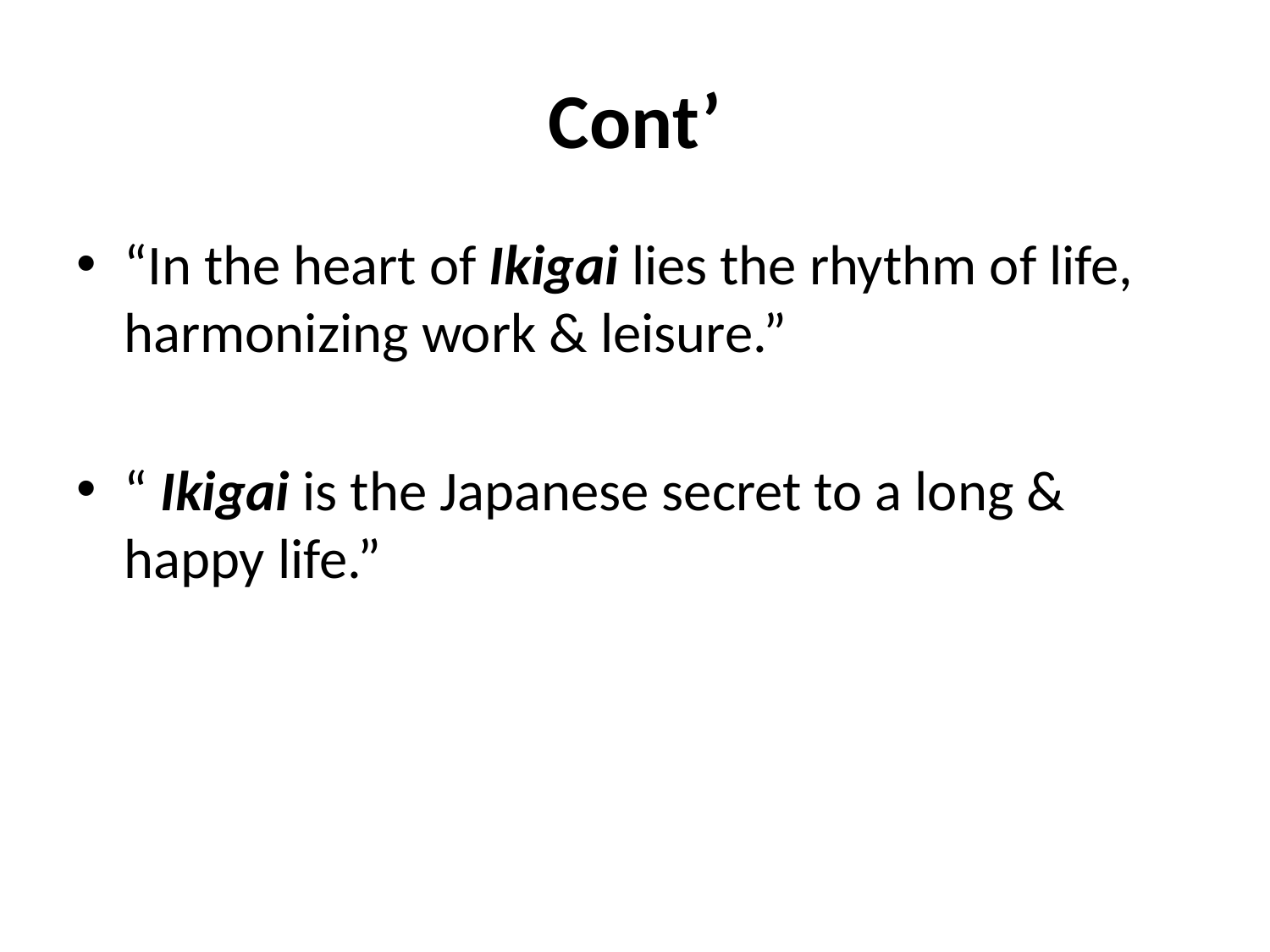

# Cont’
“In the heart of Ikigai lies the rhythm of life, harmonizing work & leisure.”

“ Ikigai is the Japanese secret to a long & happy life.”